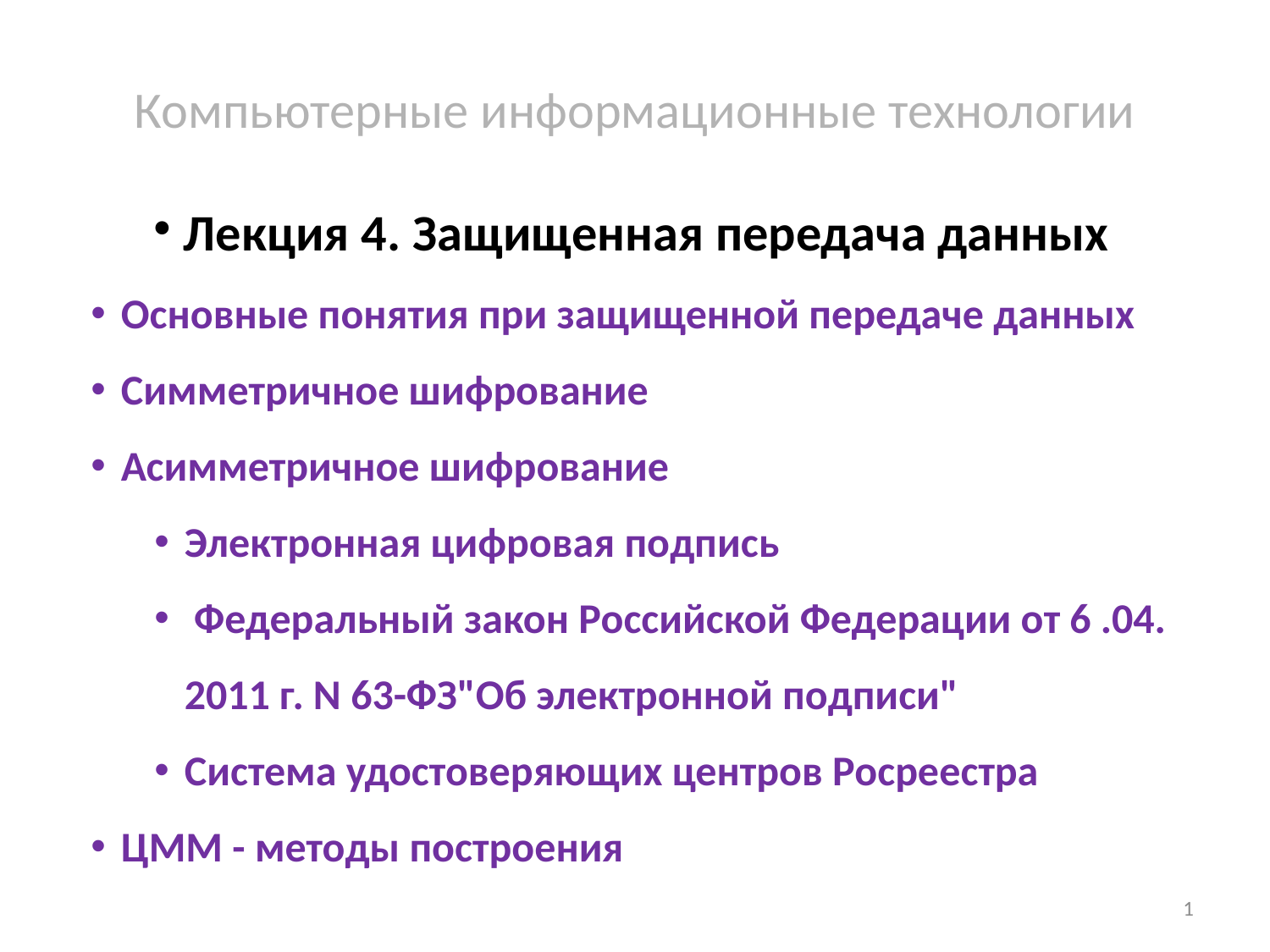

Компьютерные информационные технологии

Лекция 4. Защищенная передача данных
Основные понятия при защищенной передаче данных
Симметричное шифрование
Асимметричное шифрование
Электронная цифровая подпись
 Федеральный закон Российской Федерации от 6 .04. 2011 г. N 63-ФЗ"Об электронной подписи"
Система удостоверяющих центров Росреестра
ЦММ - методы построения

1